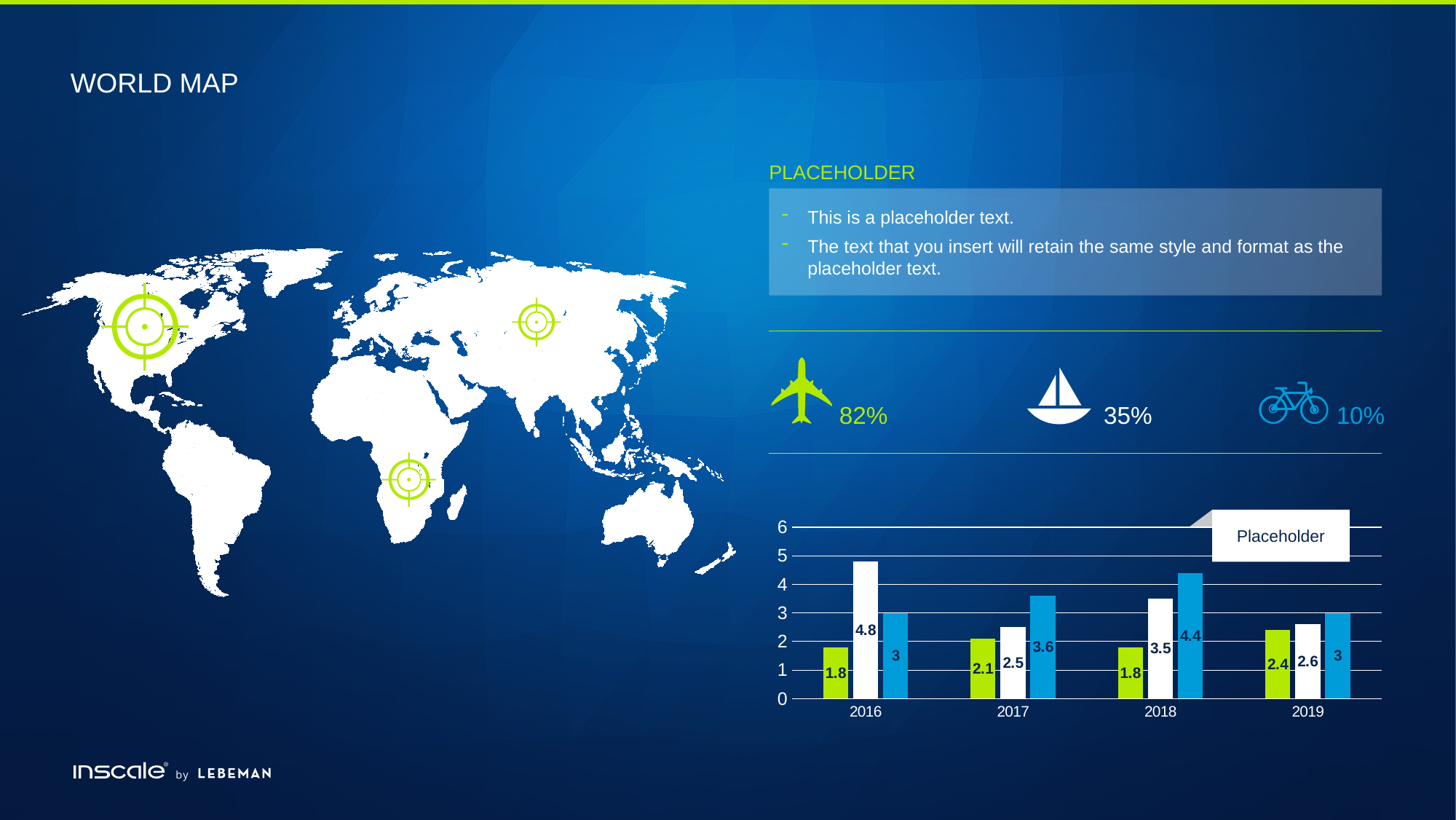

# World map

Placeholder
This is a placeholder text.
The text that you insert will retain the same style and format as the placeholder text.

82%
35%
10%

### Chart

| Category | Example 1 | Example 2 | Example 3 |
|---|---|---|---|
| 2016 | 1.8 | 4.8 | 3.0 |
| 2017 | 2.1 | 2.5 | 3.6 |
| 2018 | 1.8 | 3.5 | 4.4 |
| 2019 | 2.4 | 2.6 | 3.0 |
Placeholder